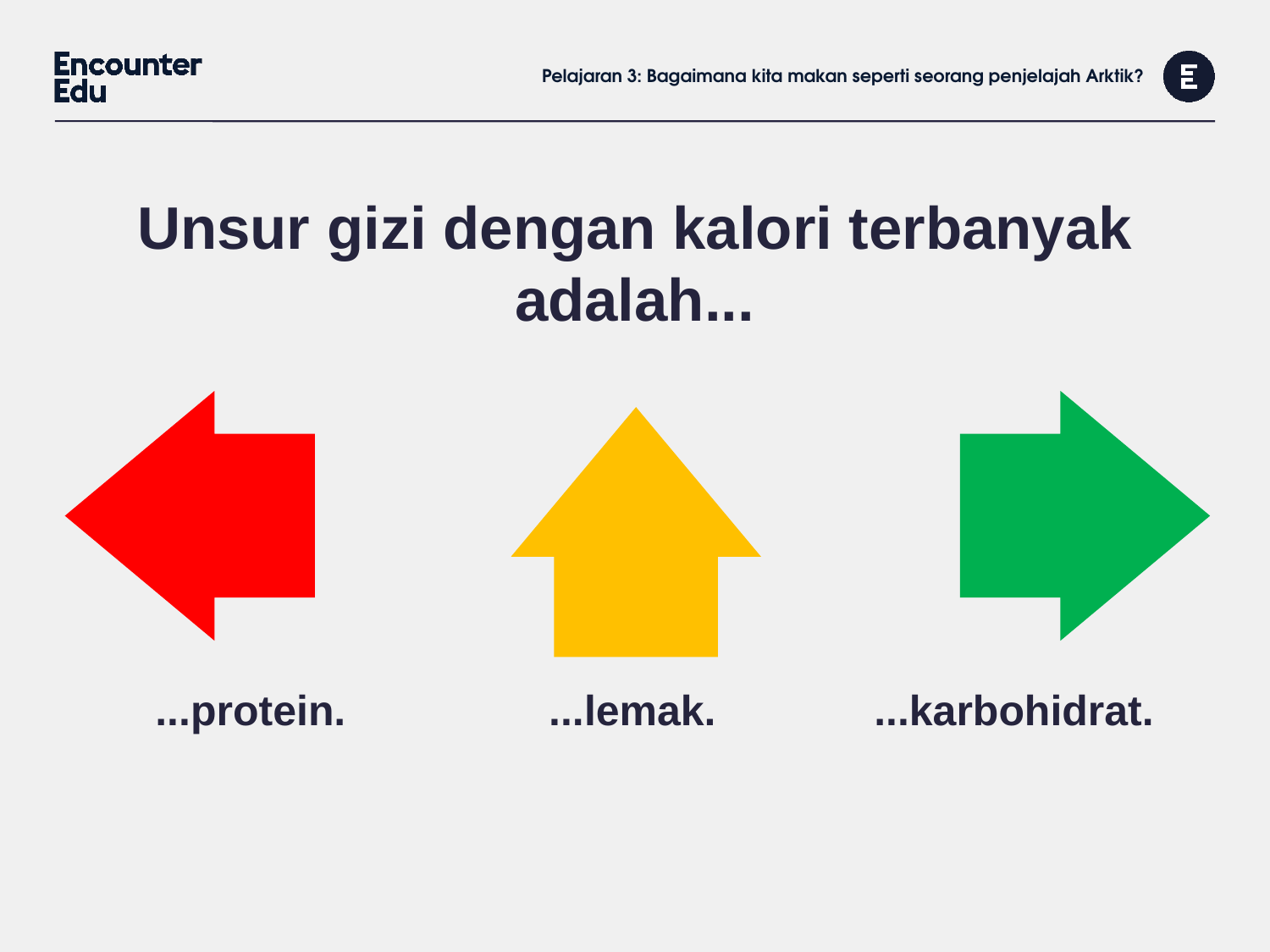

# Pelajaran 3: Bagaimana kita makan seperti seorang penjelajah Arktik?
Unsur gizi dengan kalori terbanyak adalah...

| ...protein. | ...lemak. | ...karbohidrat. |
| --- | --- | --- |